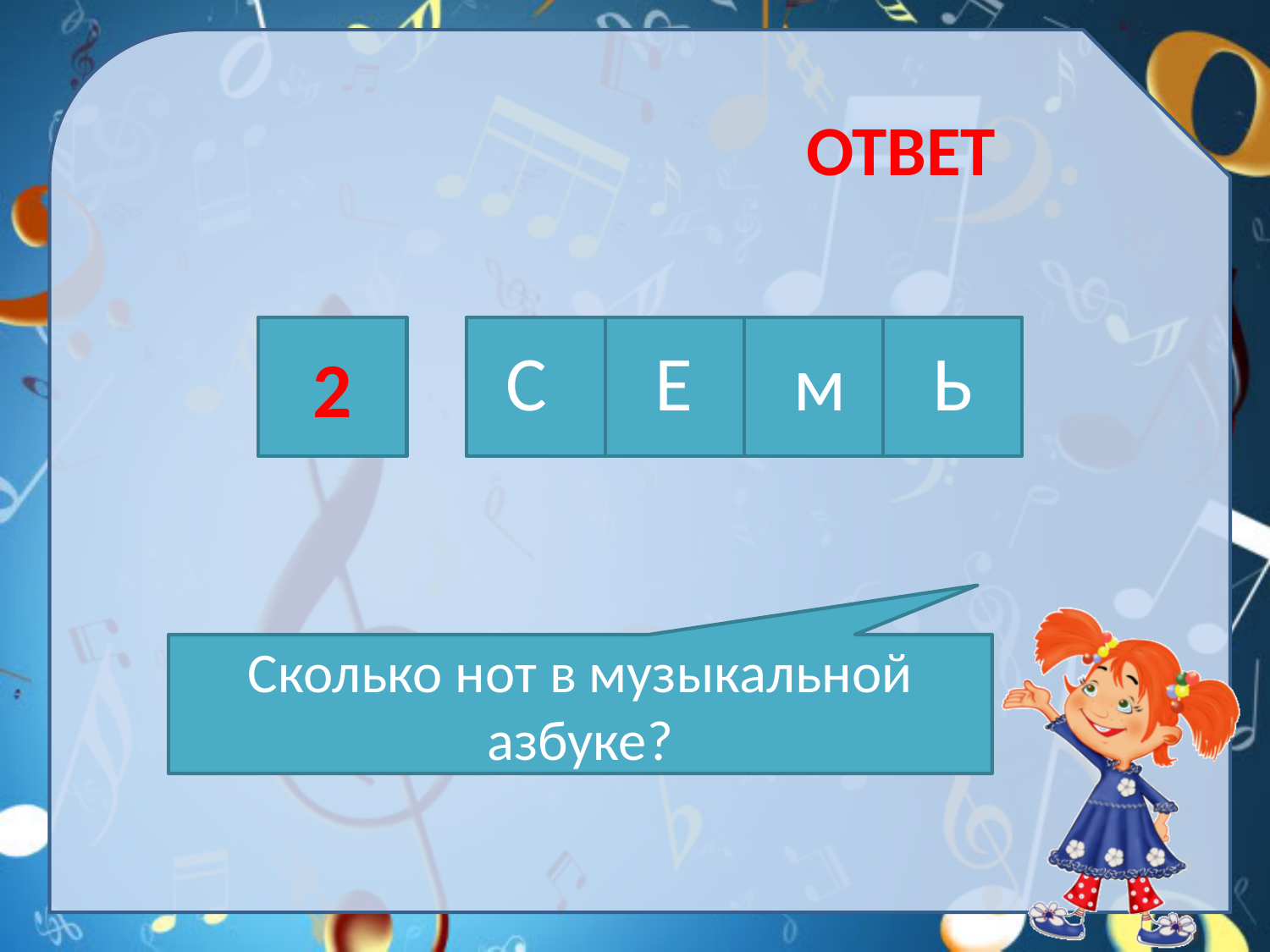

ОТВЕТ
2

 С
 Е
 м
 Ь
Сколько нот в музыкальной азбуке?